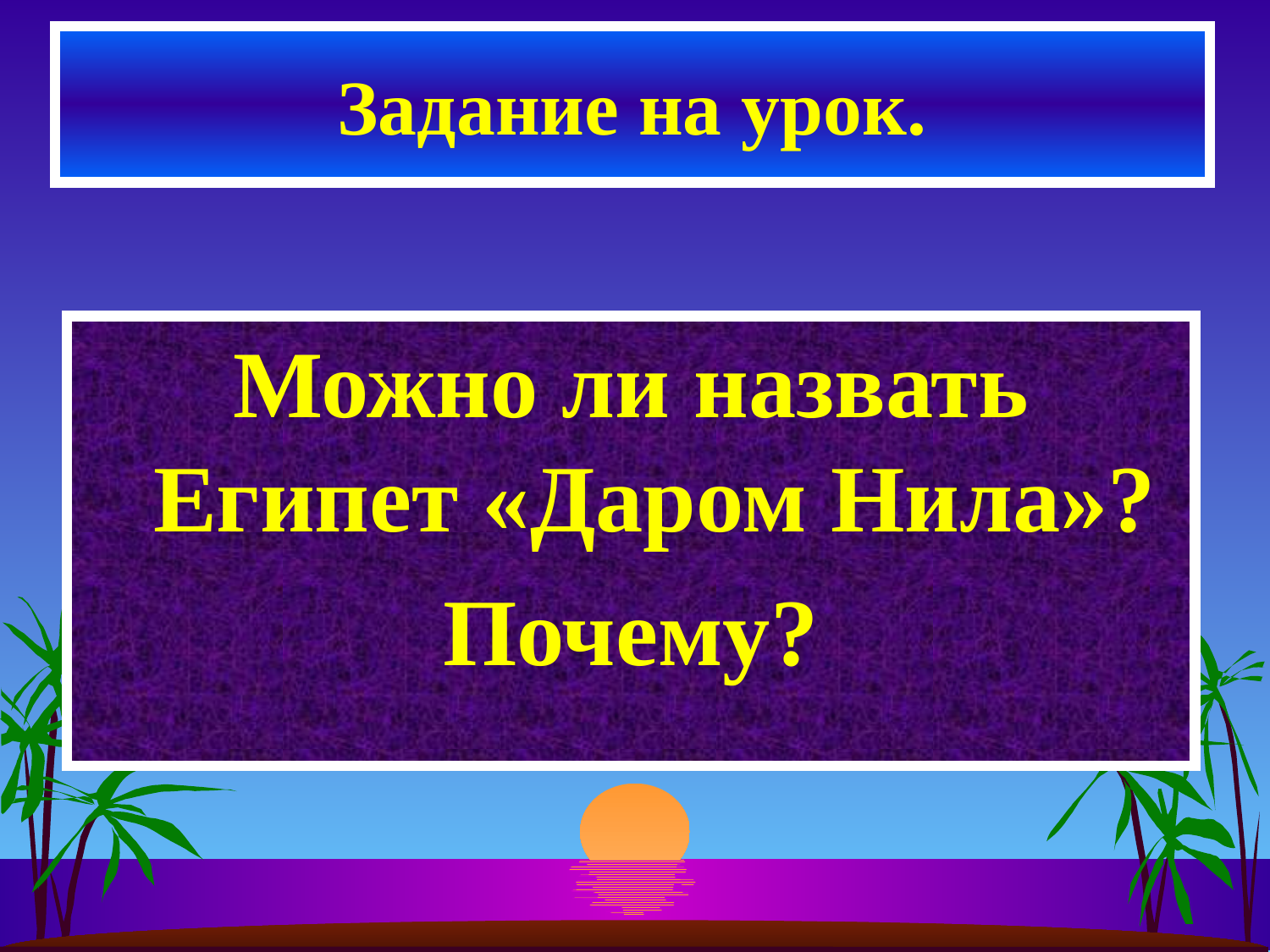

# Задание на урок.
Можно ли назвать Египет «Даром Нила»?
Почему?